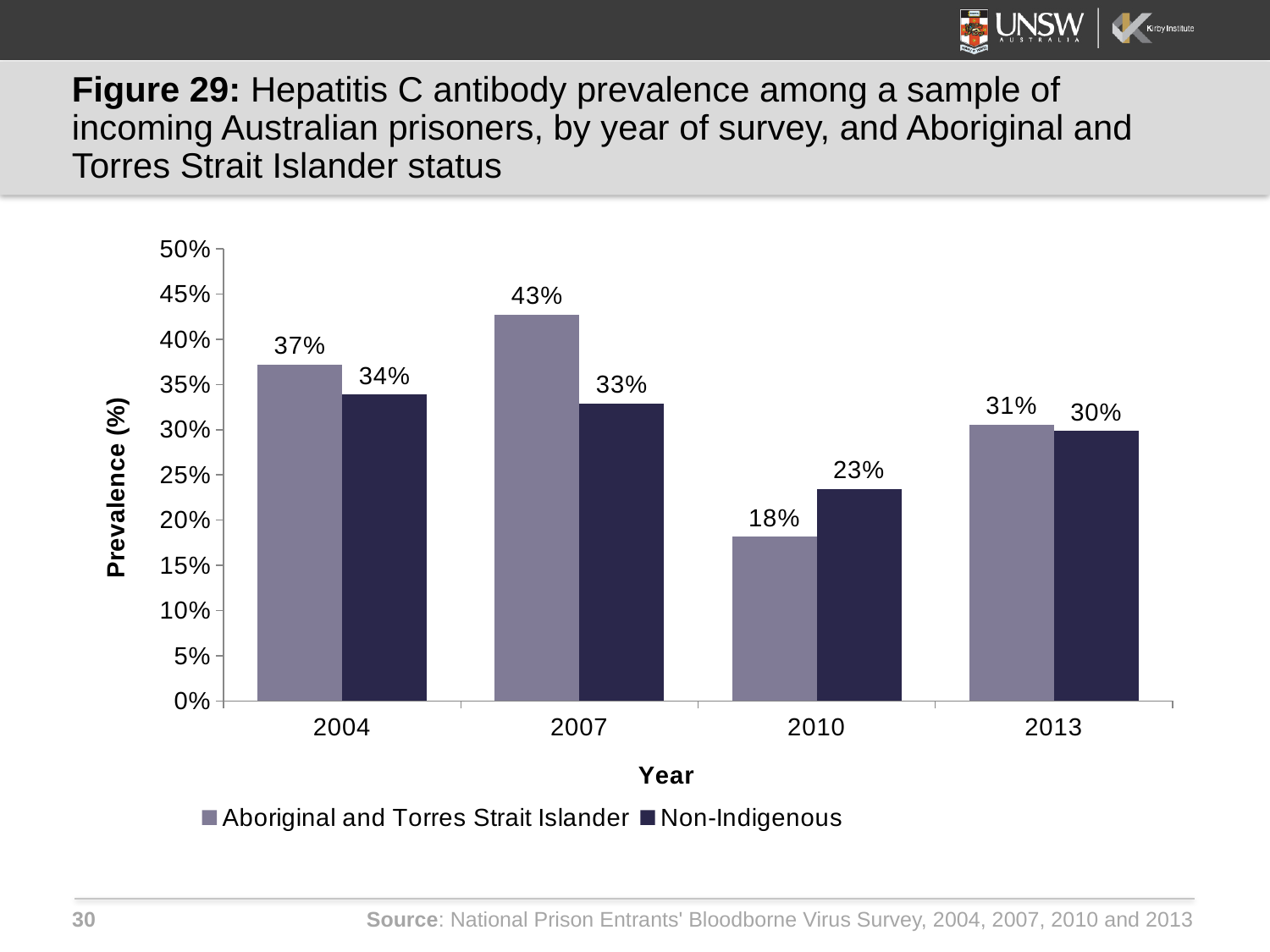

# Figure 29: Hepatitis C antibody prevalence among a sample of incoming Australian prisoners, by year of survey, and Aboriginal and Torres Strait Islander status

### Chart

| Category | Aboriginal and Torres Strait Islander  | Non-Indigenous  |
|---|---|---|
| 2004 | 0.3717948717948718 | 0.33875338753387535 |
| 2007 | 0.42727272727272725 | 0.32908704883227174 |
| 2010 | 0.18181818181818182 | 0.23433874709976799 |
| 2013 | 0.3058823529411765 | 0.2987012987012987 |
Source: National Prison Entrants' Bloodborne Virus Survey, 2004, 2007, 2010 and 2013
30